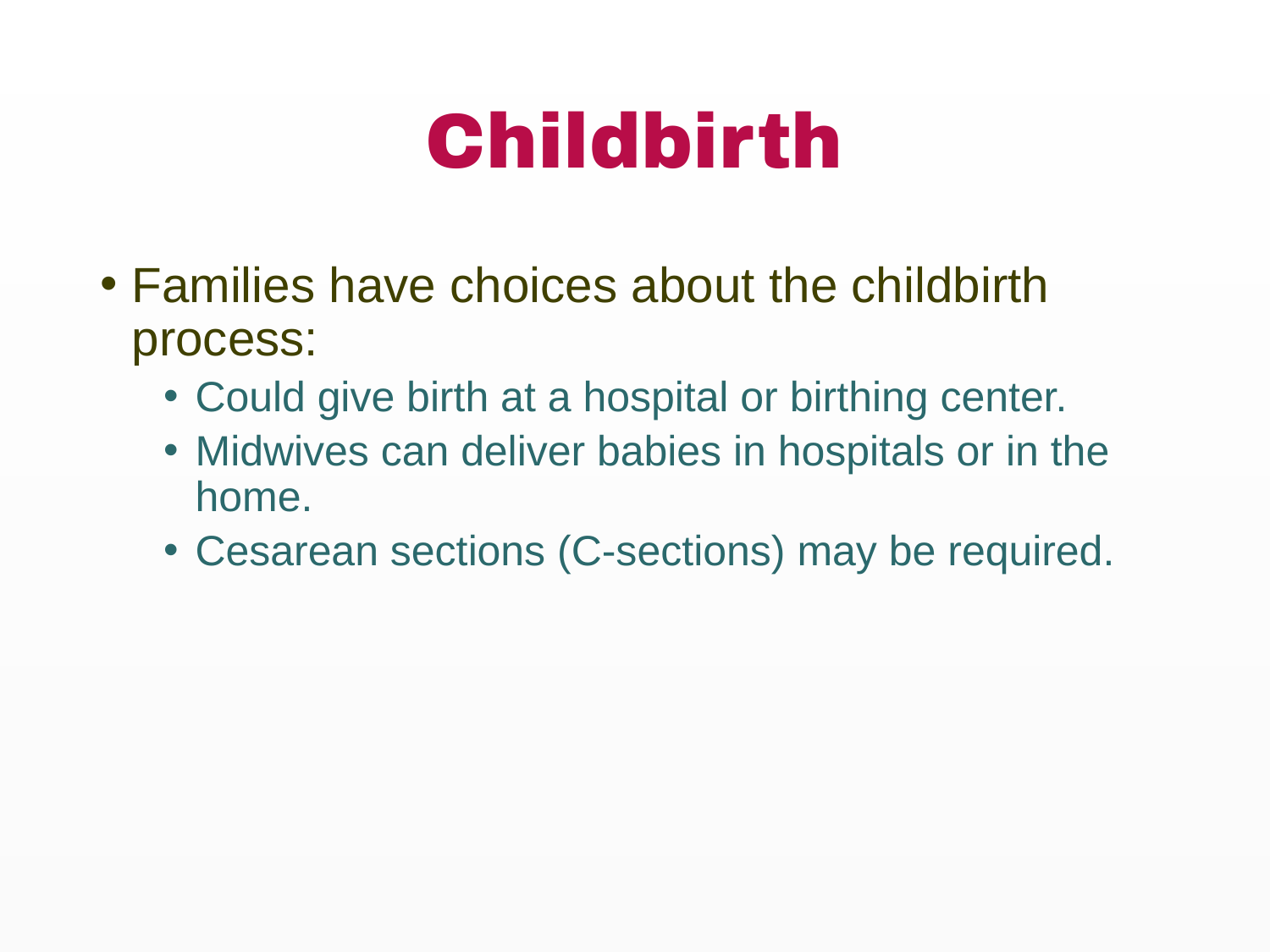

# Childbirth
Families have choices about the childbirth process:
Could give birth at a hospital or birthing center.
Midwives can deliver babies in hospitals or in the home.
Cesarean sections (C-sections) may be required.